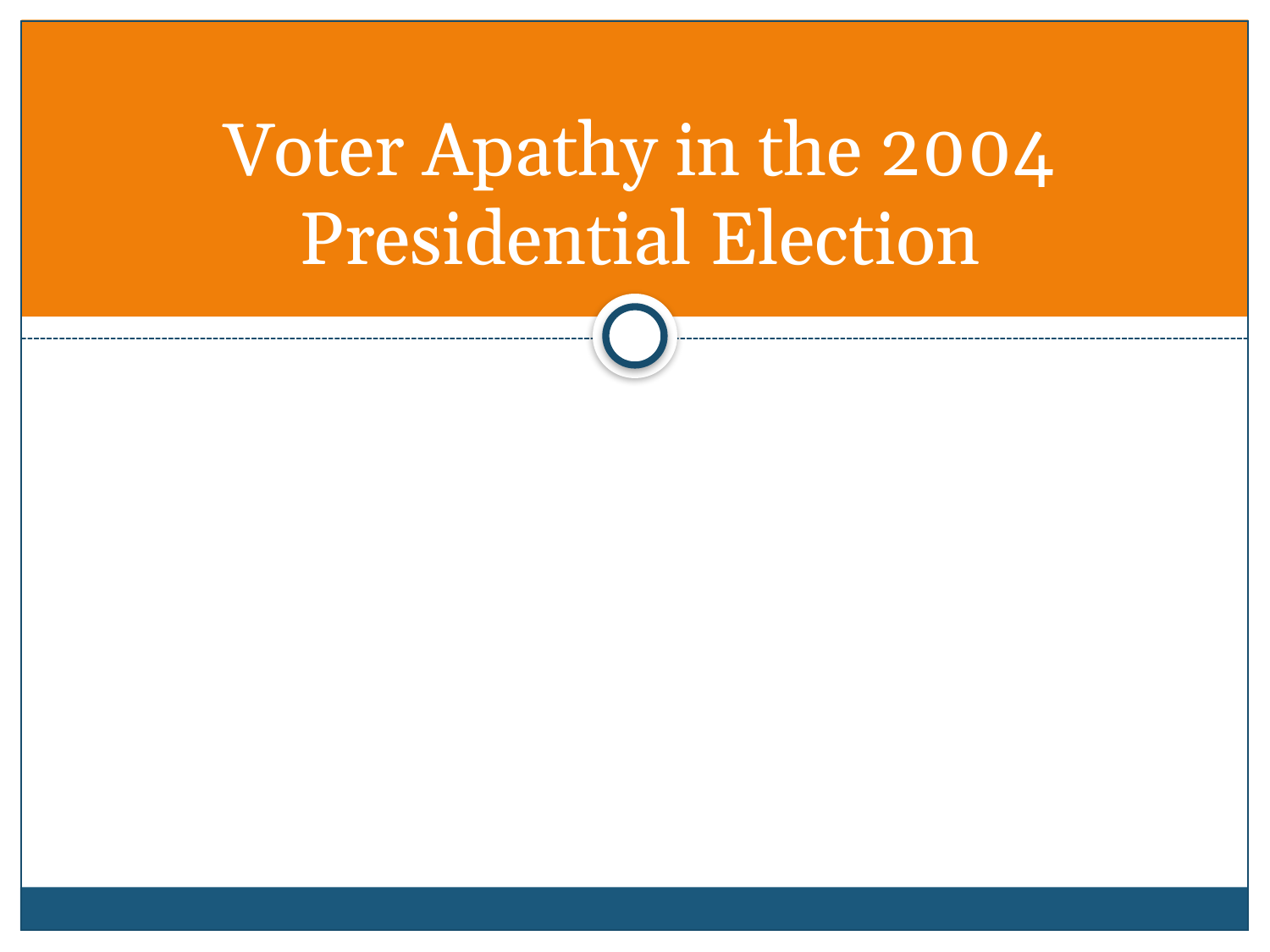

# Voter Apathy in the 2004 Presidential Election